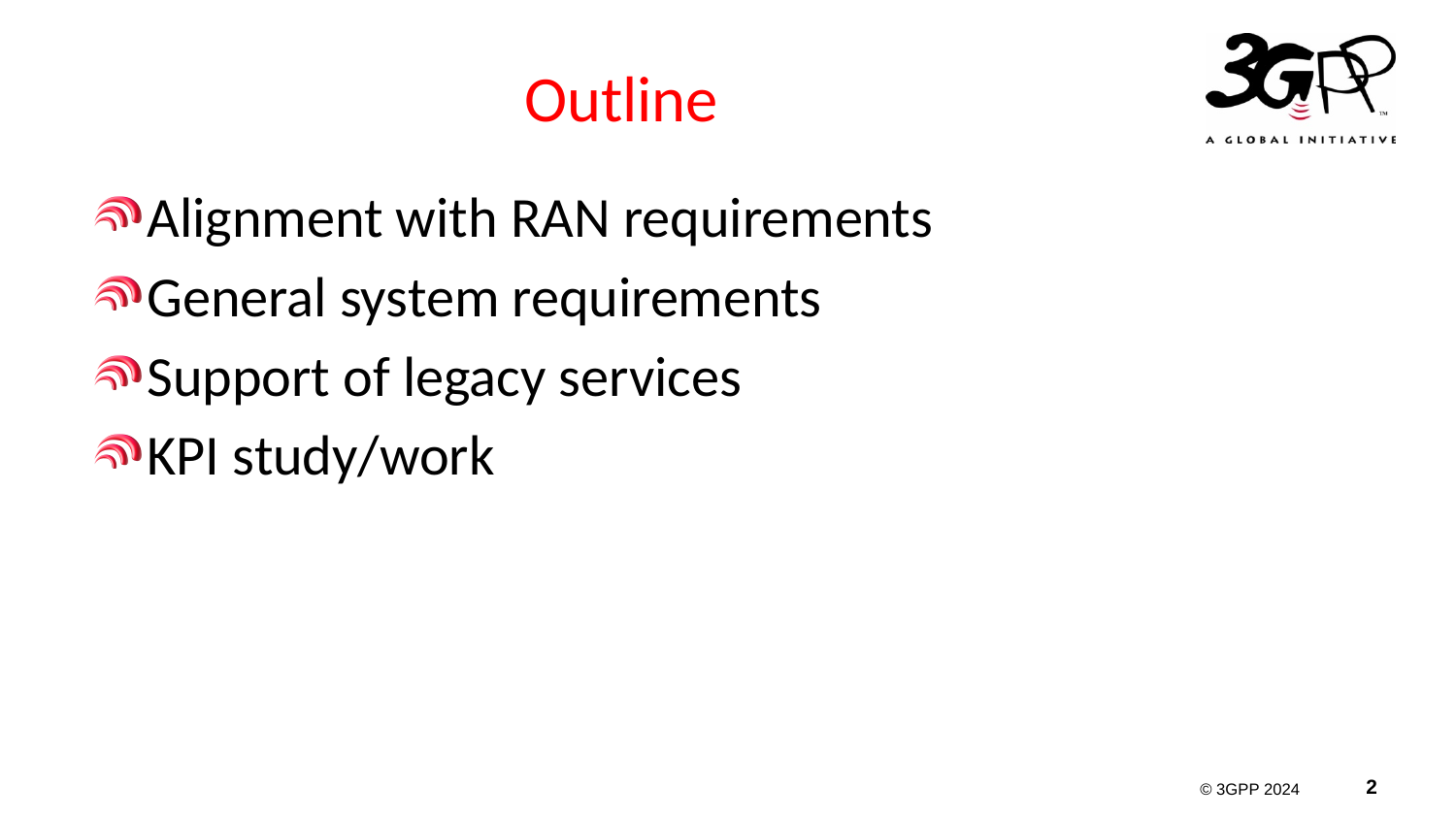

# Outline
Alignment with RAN requirements
General system requirements
Support of legacy services
KPI study/work
© 3GPP 2024